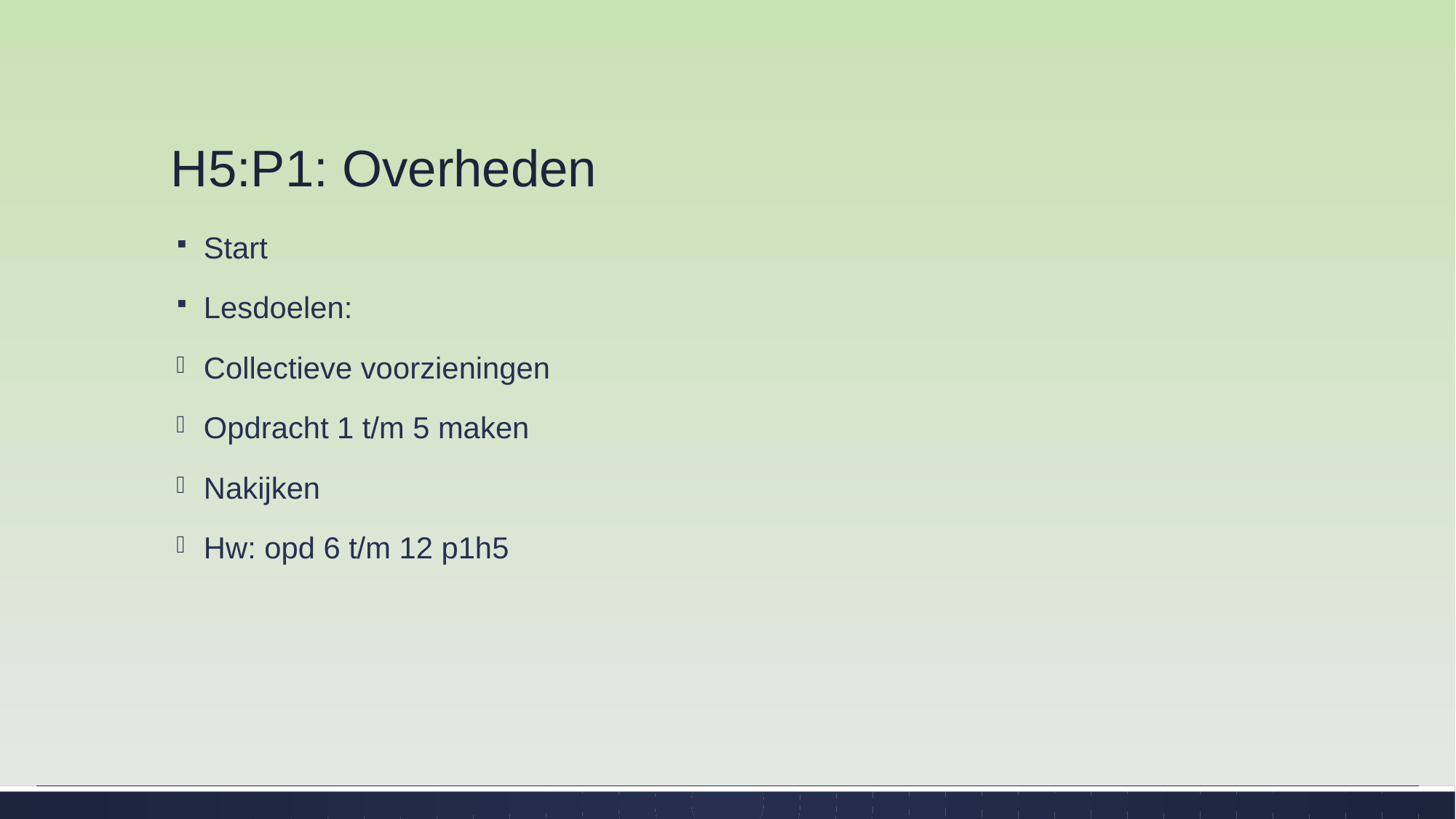

# H5:P1: Overheden
Start
Lesdoelen:
Collectieve voorzieningen
Opdracht 1 t/m 5 maken
Nakijken
Hw: opd 6 t/m 12 p1h5